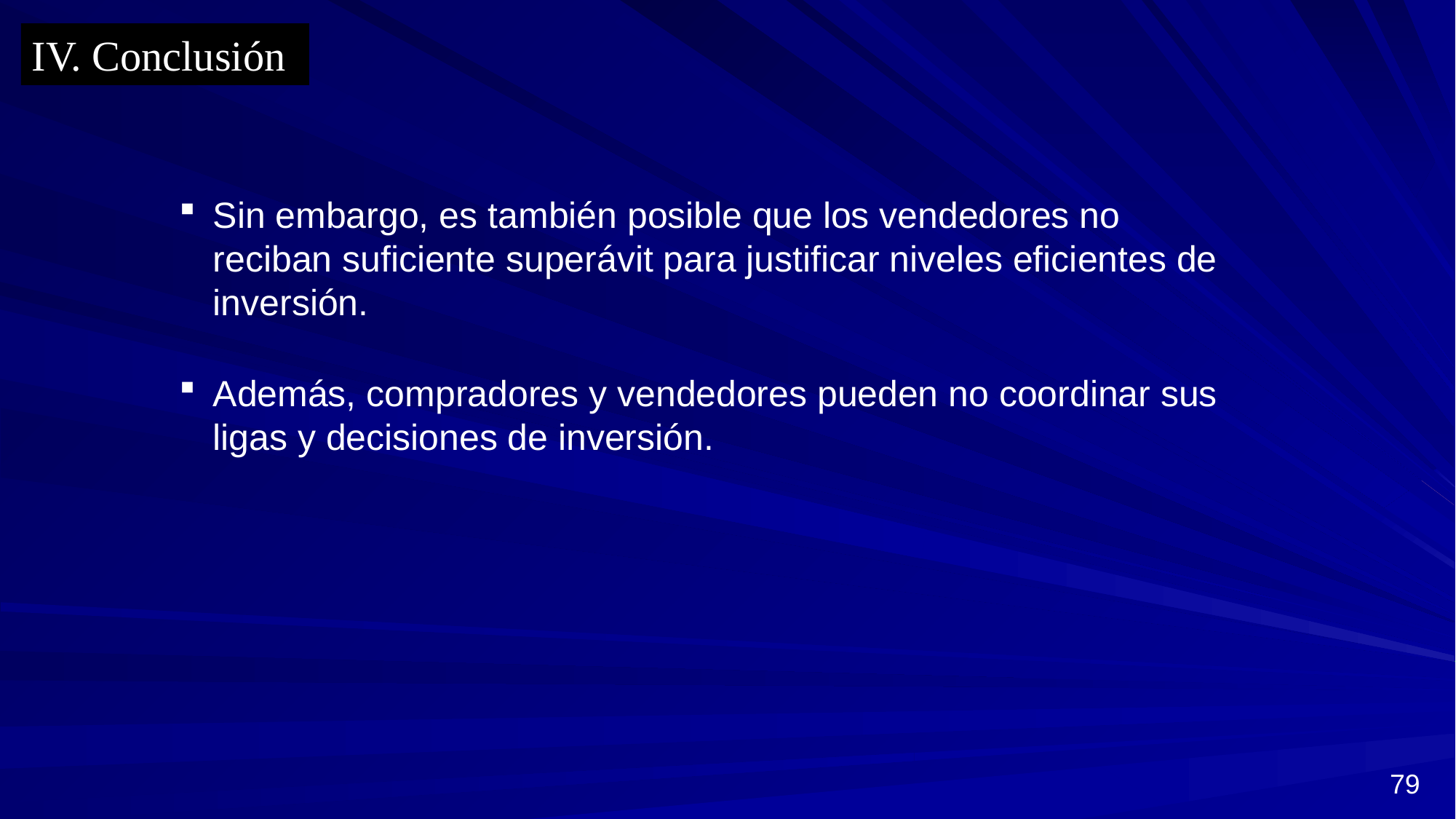

IV. Conclusión
Sin embargo, es también posible que los vendedores no reciban suficiente superávit para justificar niveles eficientes de inversión.

Además, compradores y vendedores pueden no coordinar sus ligas y decisiones de inversión.
79